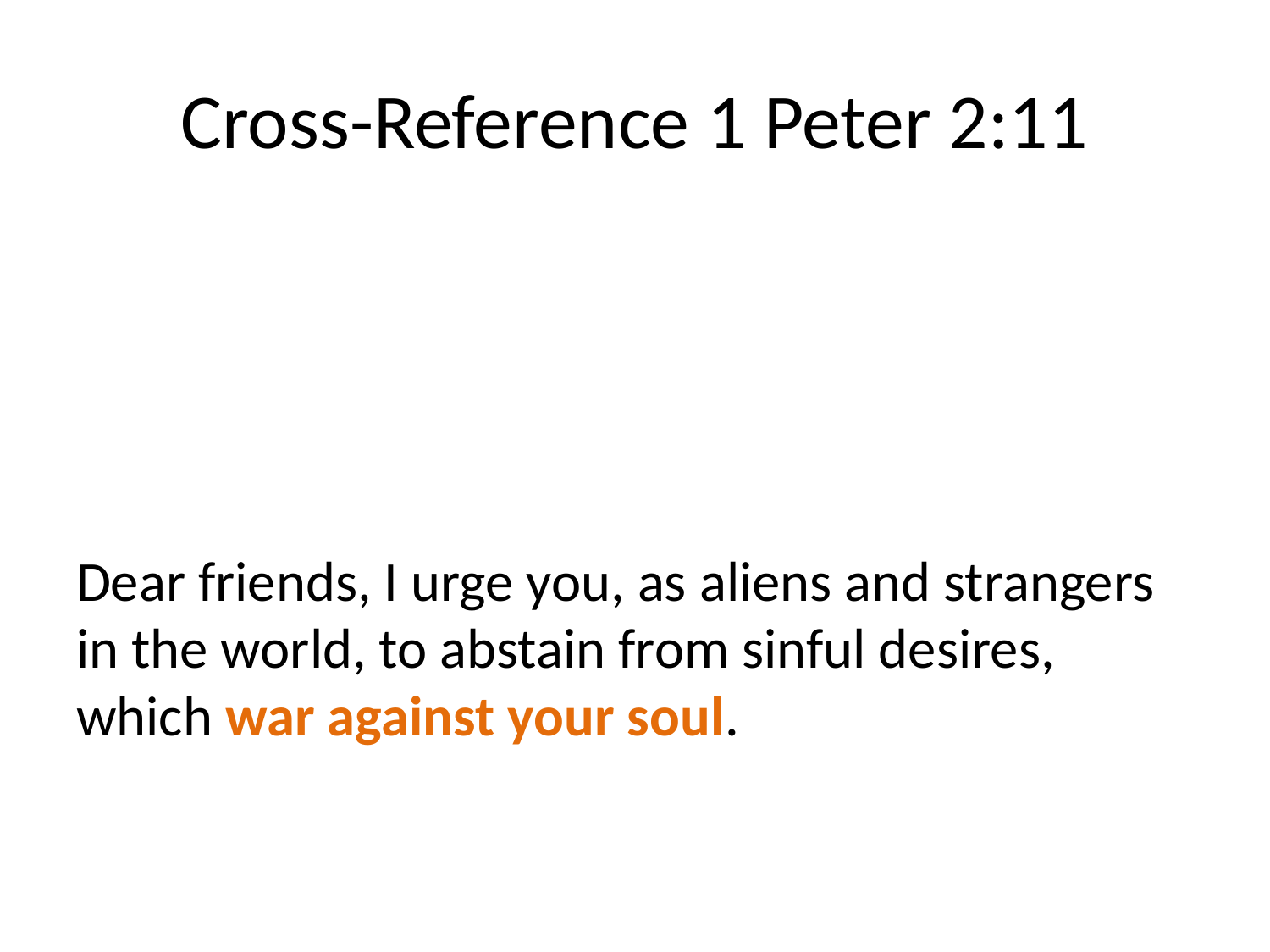

# Cross-Reference 1 Peter 2:11

Dear friends, I urge you, as aliens and strangers in the world, to abstain from sinful desires, which war against your soul.